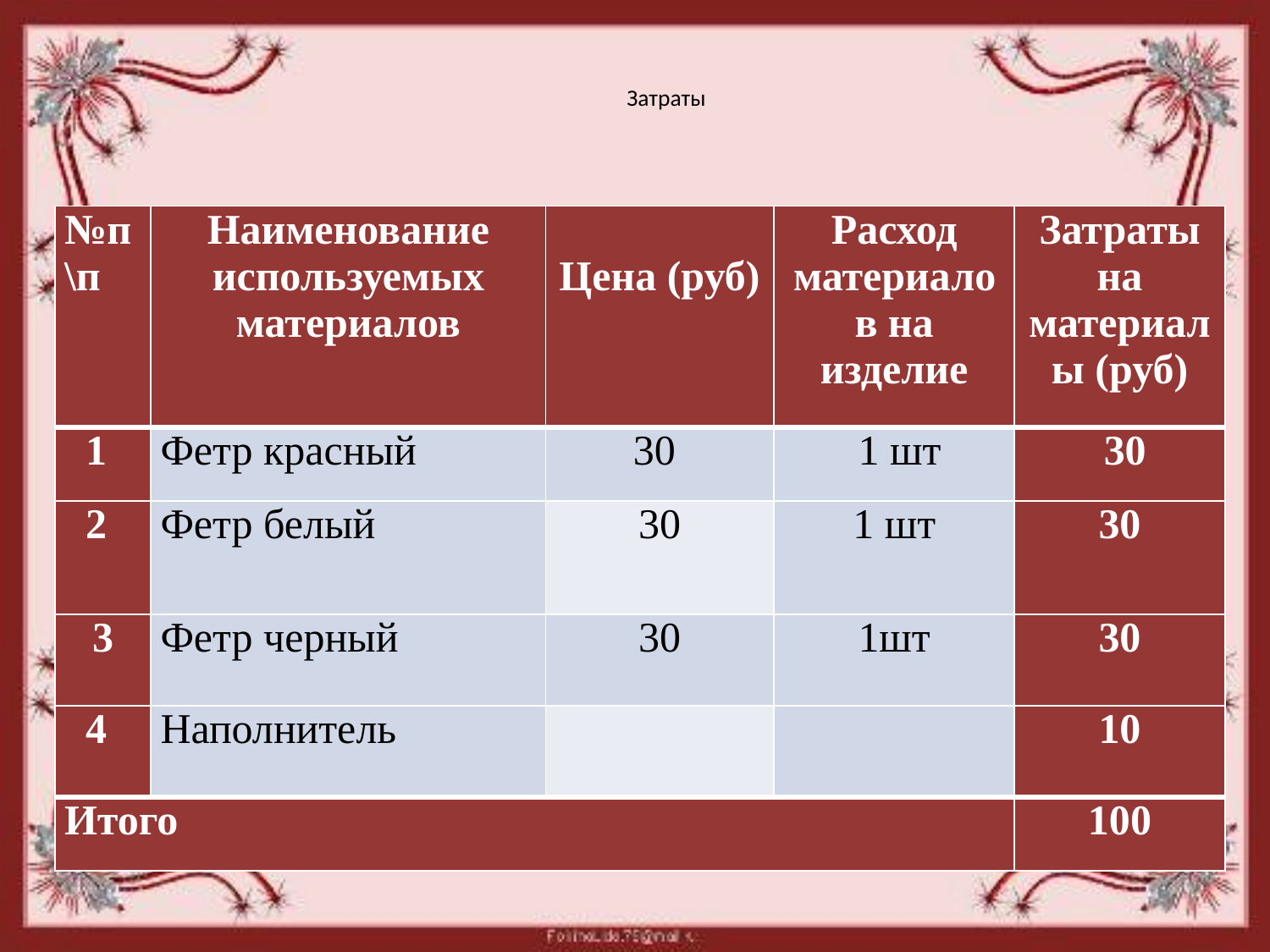

# Затраты
| №п\п | Наименование используемых материалов | Цена (руб) | Расход материалов на изделие | Затраты на материалы (руб) |
| --- | --- | --- | --- | --- |
| 1 | Фетр красный | 30 | 1 шт | 30 |
| 2 | Фетр белый | 30 | 1 шт | 30 |
| 3 | Фетр черный | 30 | 1шт | 30 |
| 4 | Наполнитель |  |  | 10 |
| Итого |  |  |  | 100 |